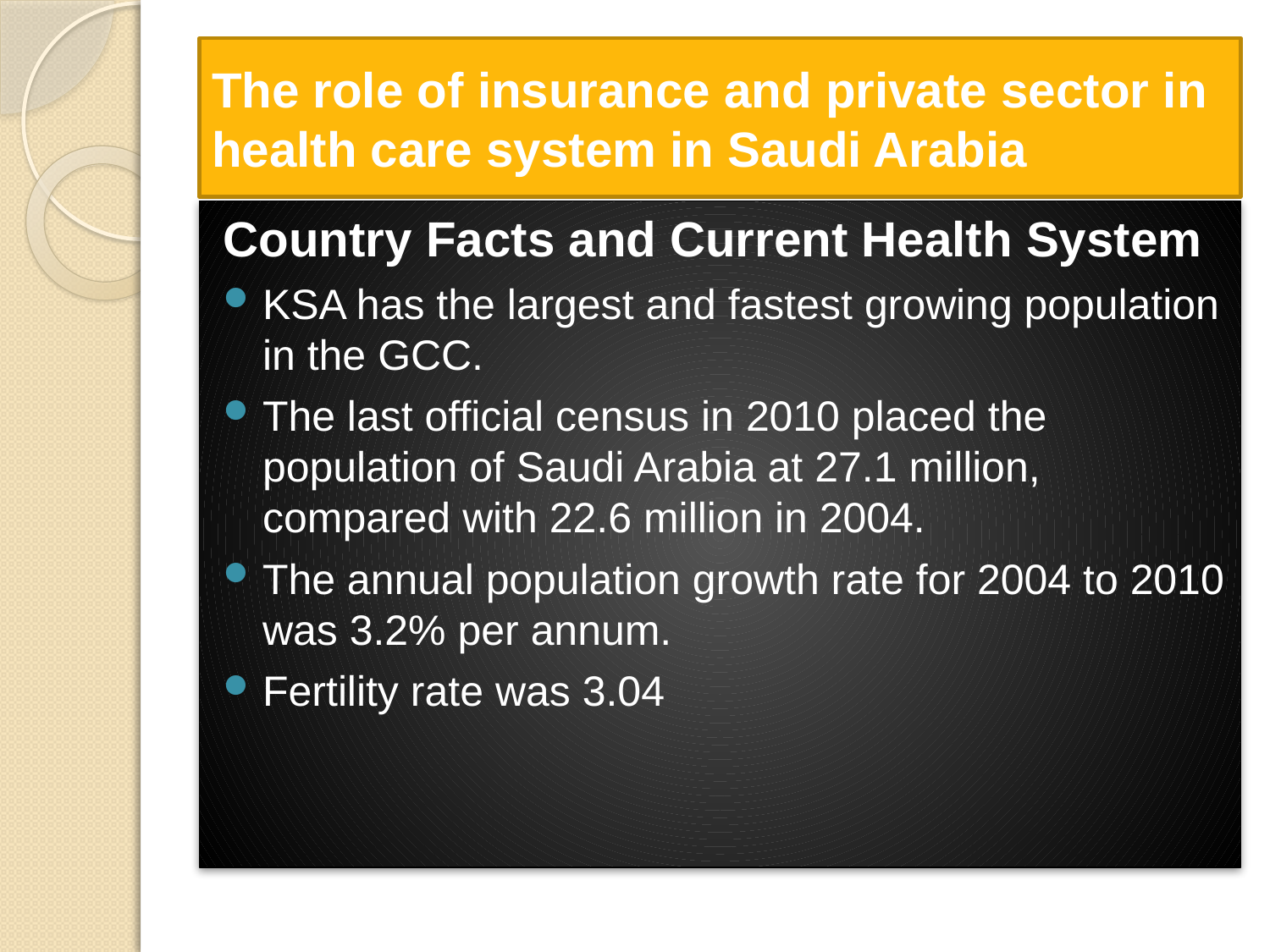

# The role of insurance and private sector in health care system in Saudi Arabia
Country Facts and Current Health System
KSA has the largest and fastest growing population in the GCC.
The last official census in 2010 placed the population of Saudi Arabia at 27.1 million, compared with 22.6 million in 2004.
The annual population growth rate for 2004 to 2010 was 3.2% per annum.
Fertility rate was 3.04